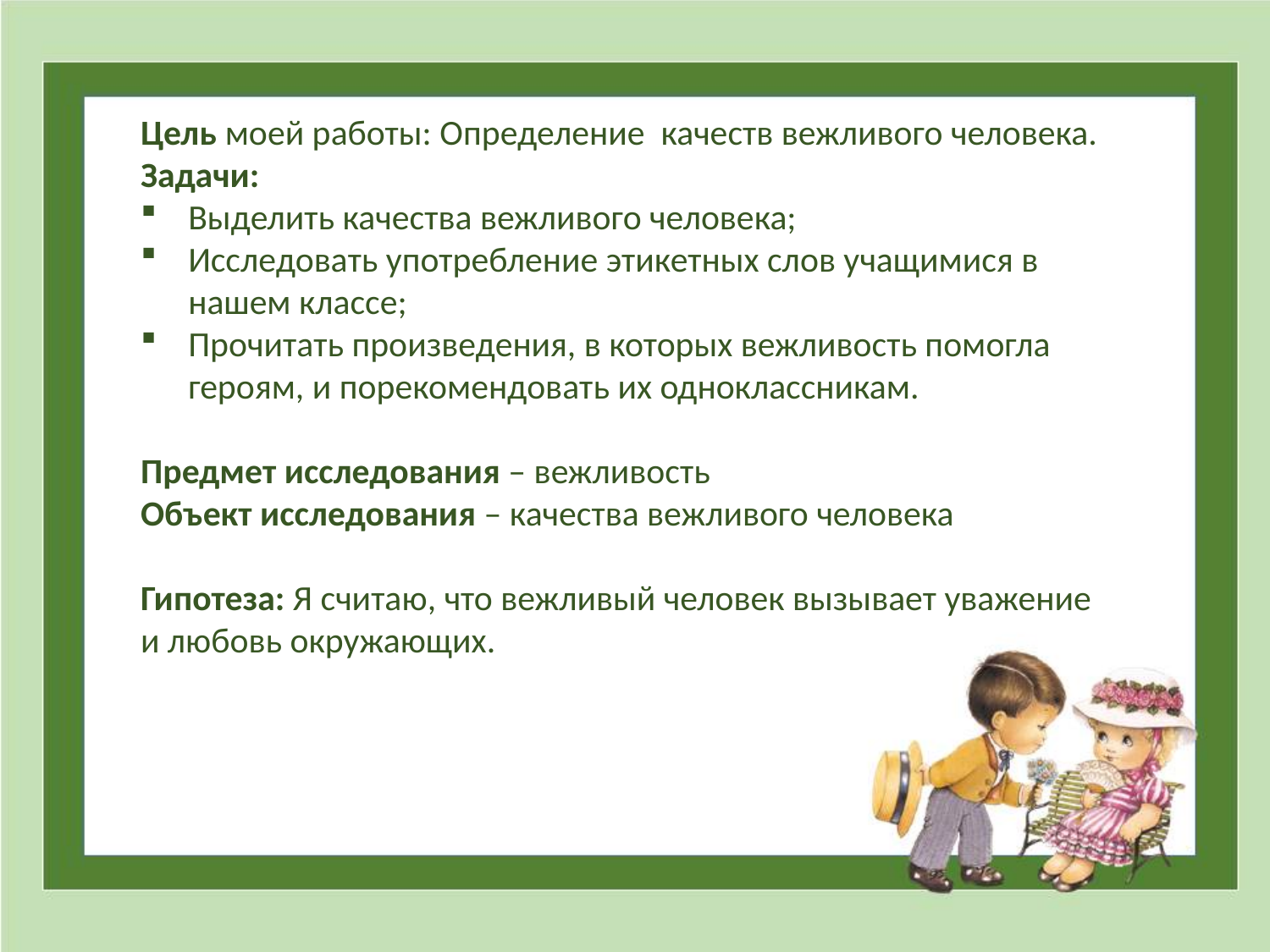

Цель моей работы: Определение  качеств вежливого человека.
Задачи:
Выделить качества вежливого человека;
Исследовать употребление этикетных слов учащимися в нашем классе;
Прочитать произведения, в которых вежливость помогла героям, и порекомендовать их одноклассникам.

Предмет исследования – вежливость
Объект исследования – качества вежливого человека

Гипотеза: Я считаю, что вежливый человек вызывает уважение и любовь окружающих.